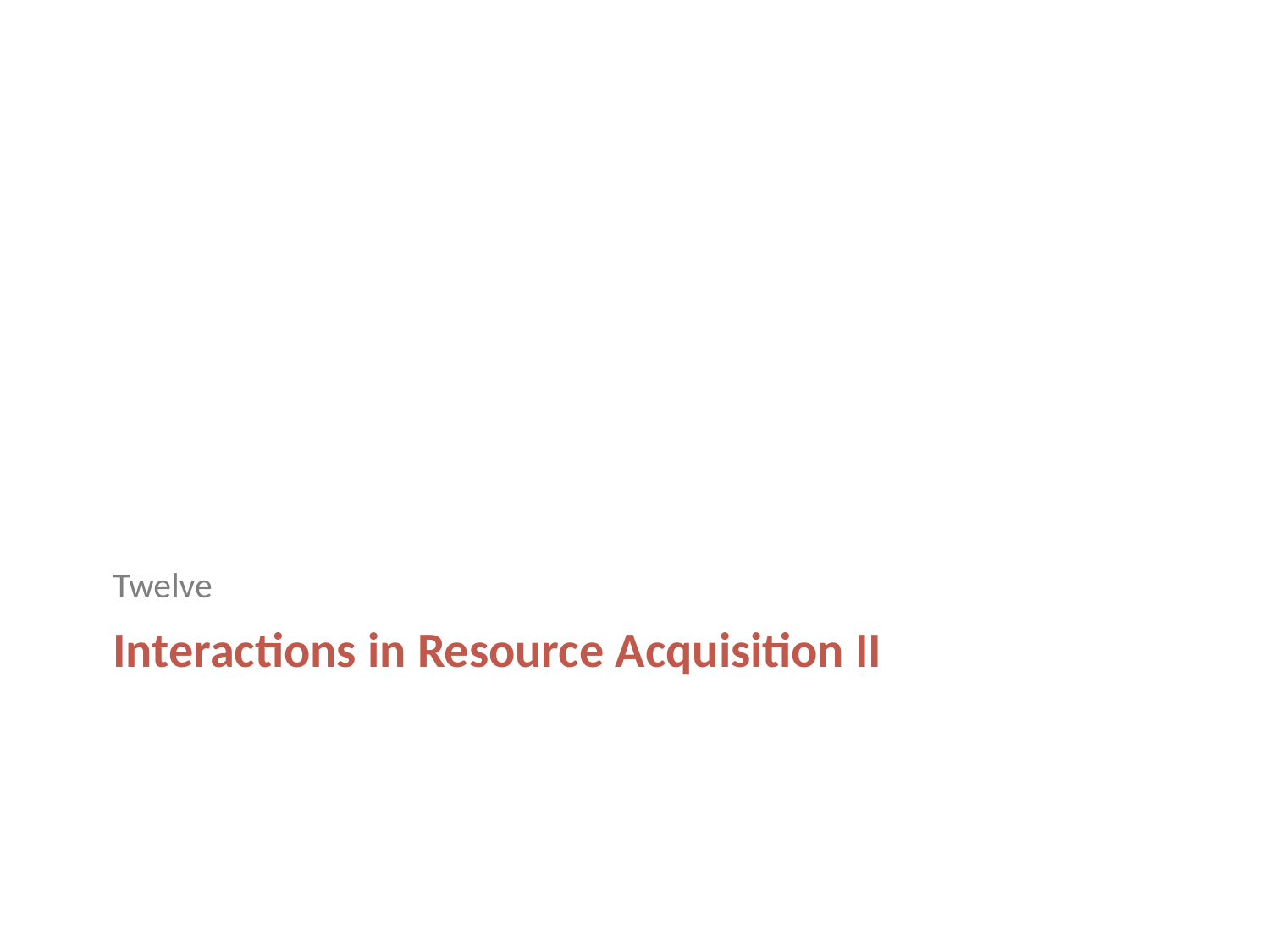

Twelve
# Interactions in Resource Acquisition II